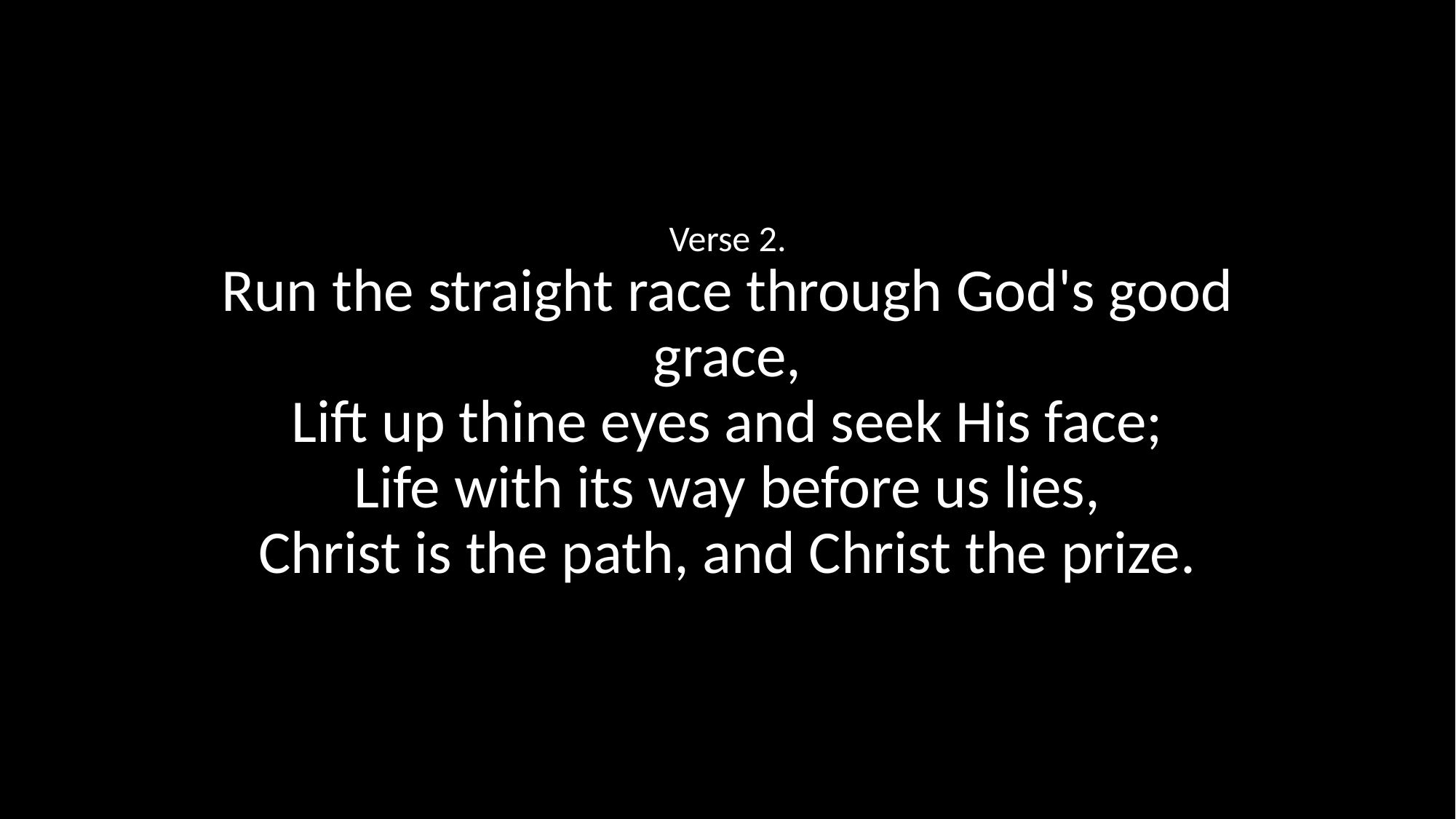

Verse 2.
Run the straight race through God's good grace,
Lift up thine eyes and seek His face;
Life with its way before us lies,
Christ is the path, and Christ the prize.